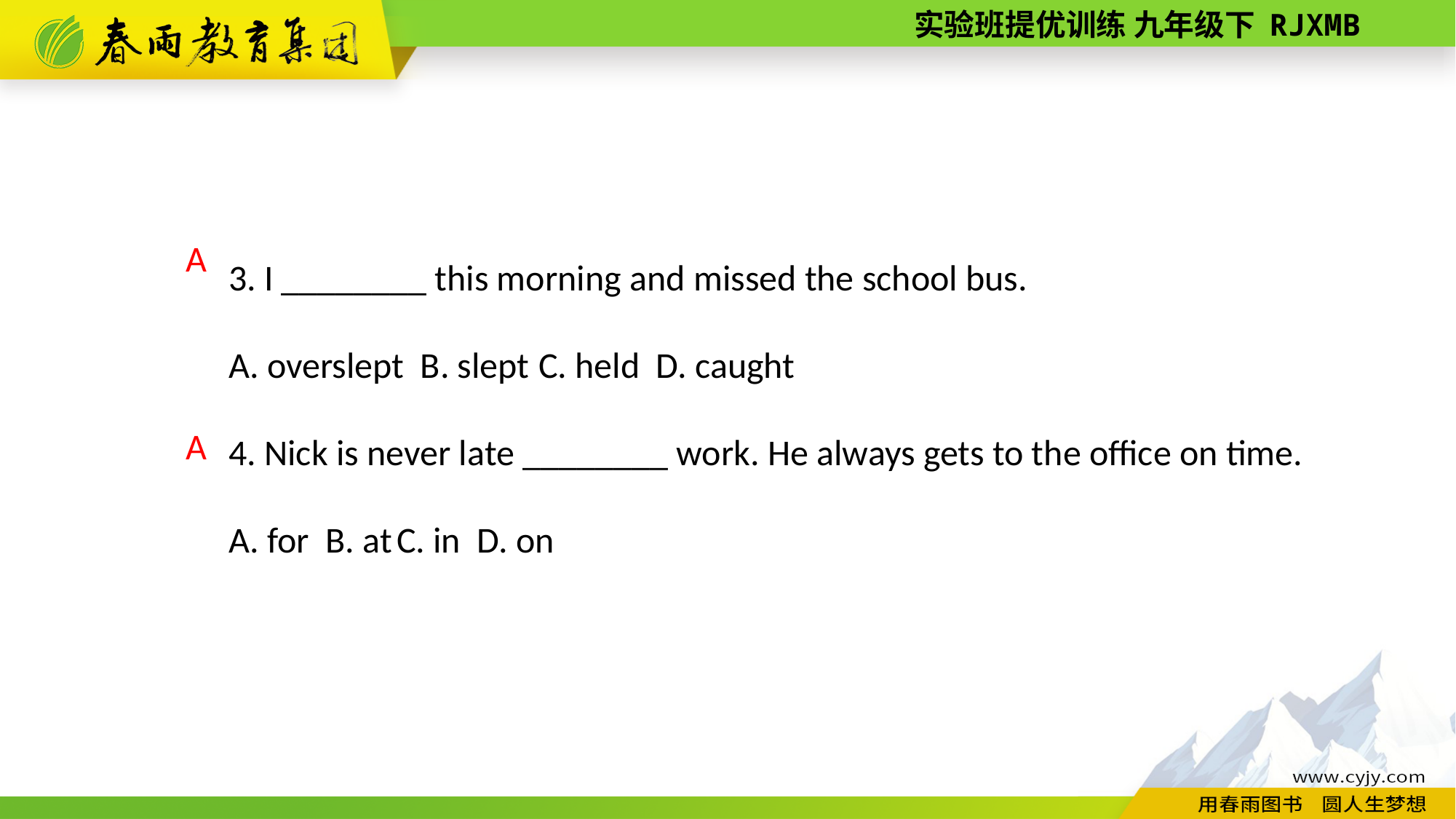

3. I ________ this morning and missed the school bus.
A. overslept  B. slept  C. held  D. caught
4. Nick is never late ________ work. He always gets to the office on time.
A. for  B. at C. in  D. on
A
A